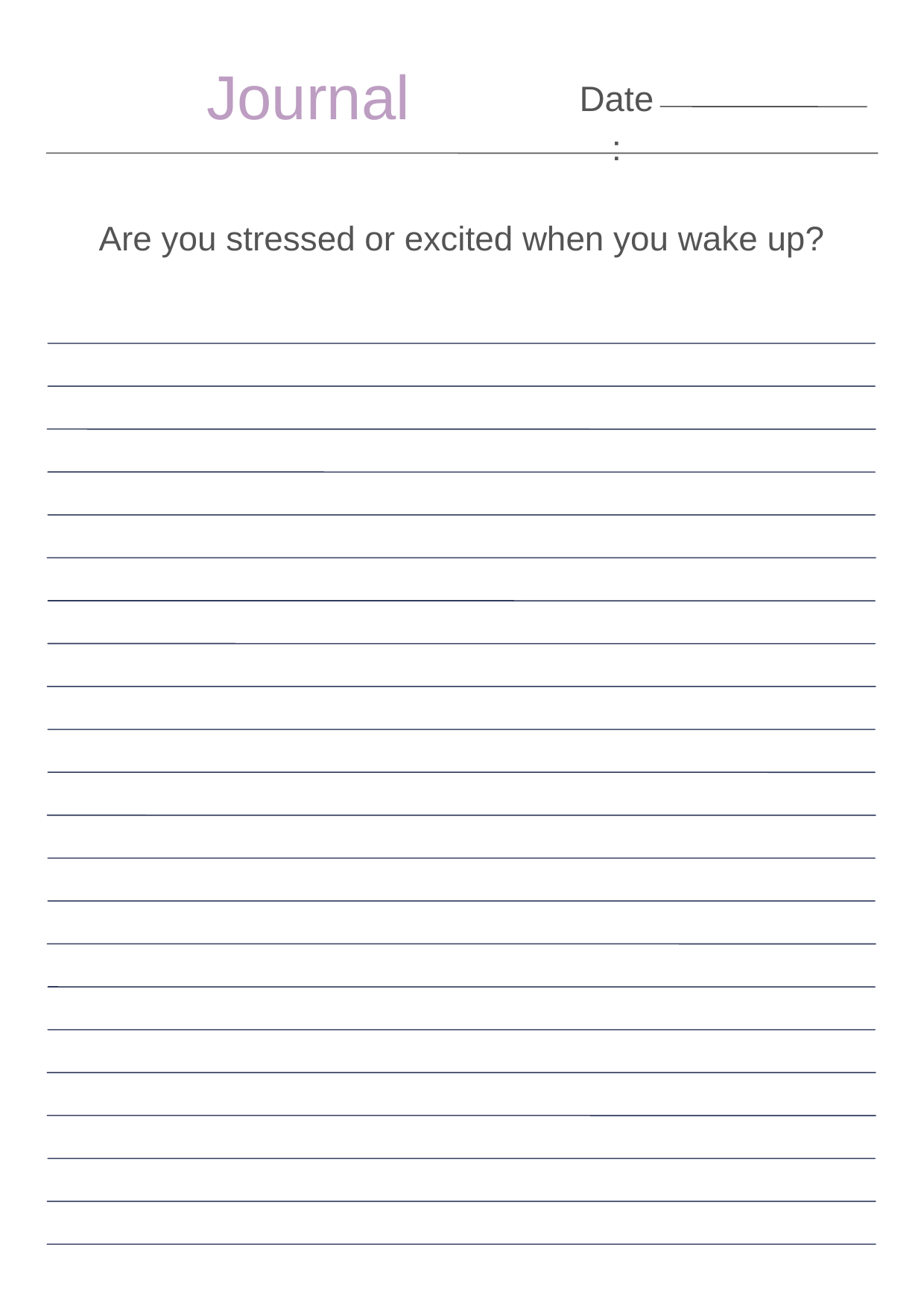

Journal
Date:

Are you stressed or excited when you wake up?